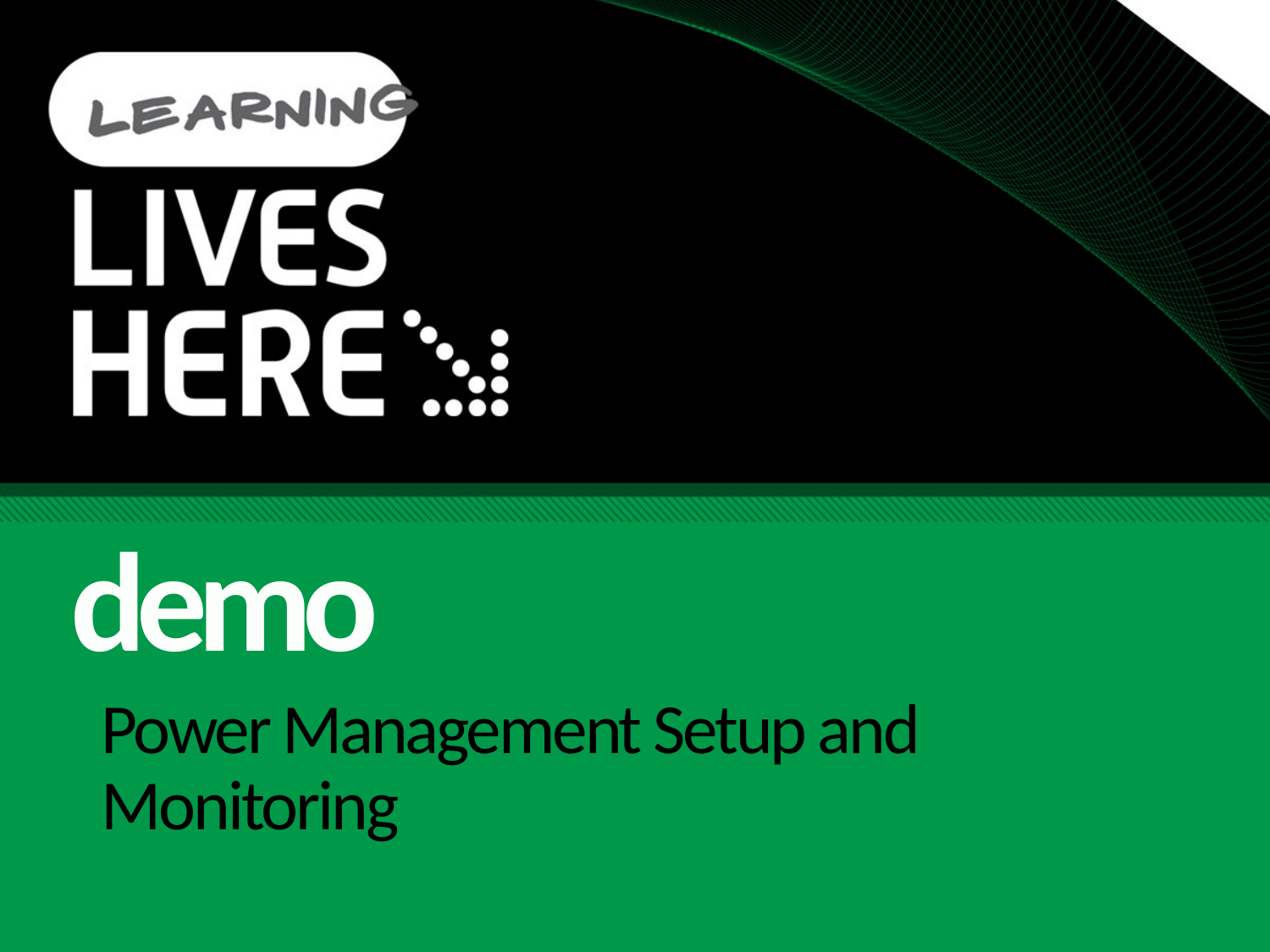

demo
# Power Management Setup and Monitoring